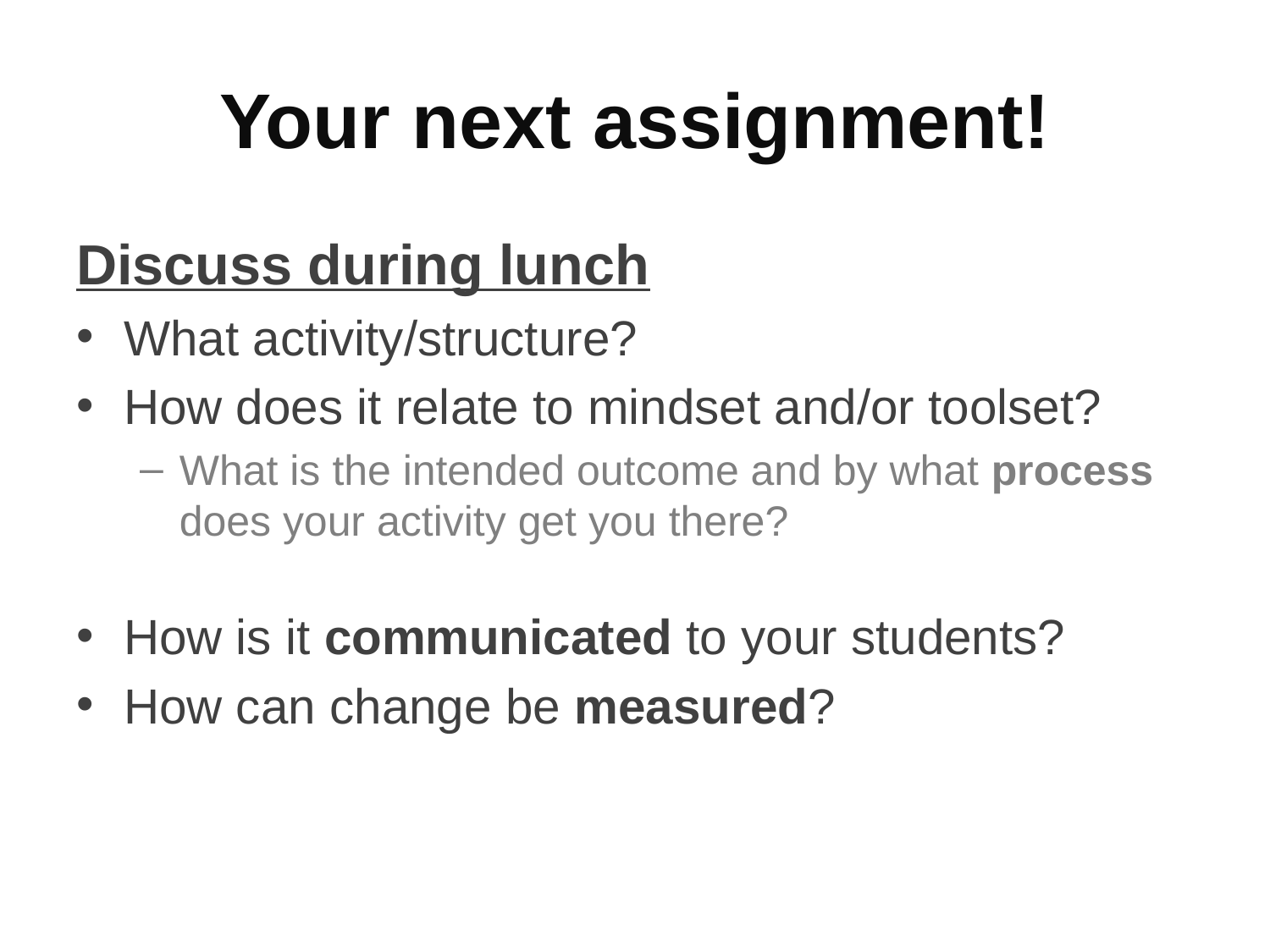

# Your next assignment!
Discuss during lunch
What activity/structure?
How does it relate to mindset and/or toolset?
What is the intended outcome and by what process does your activity get you there?
How is it communicated to your students?
How can change be measured?